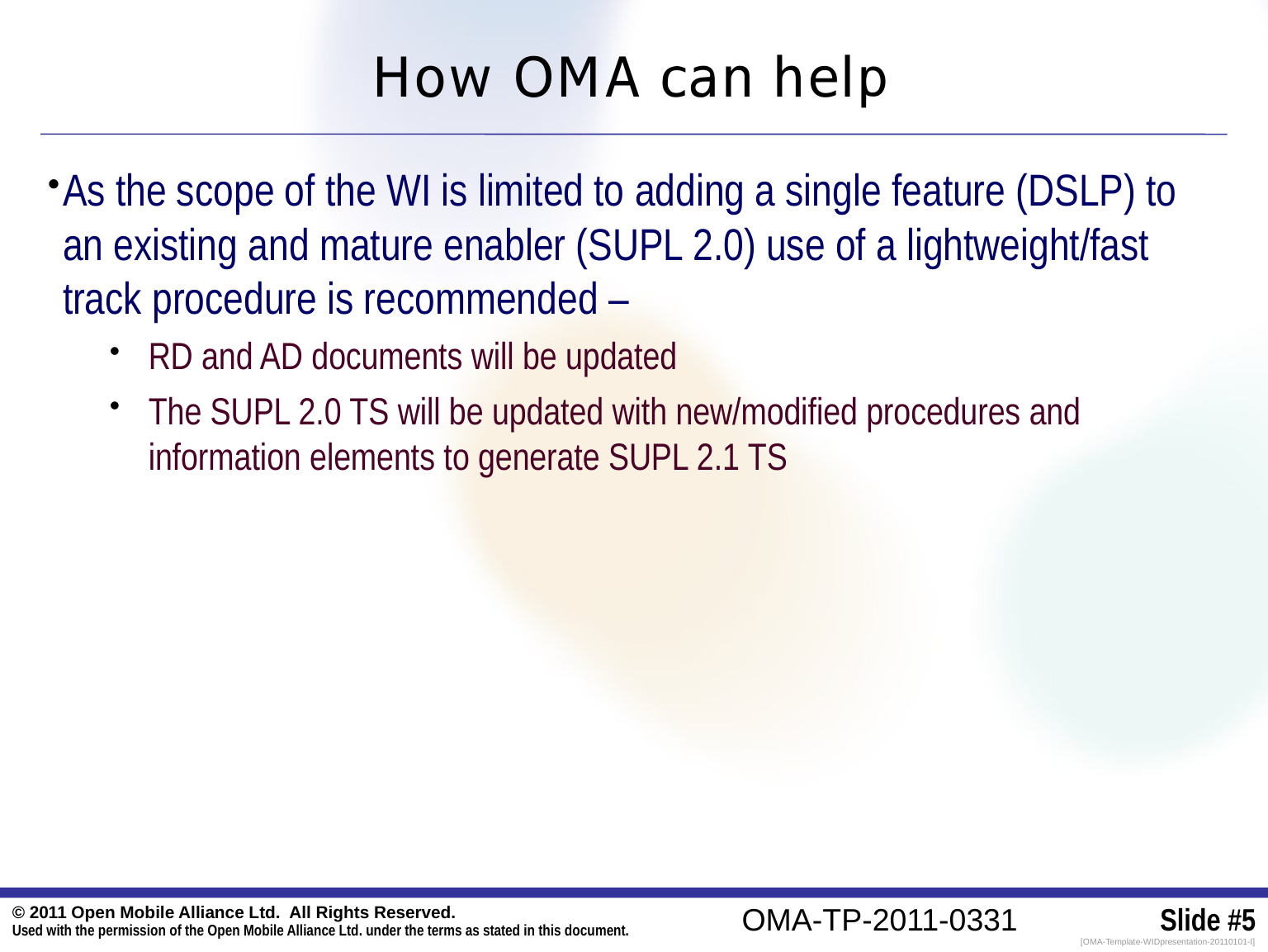

# How OMA can help
As the scope of the WI is limited to adding a single feature (DSLP) to an existing and mature enabler (SUPL 2.0) use of a lightweight/fast track procedure is recommended –
RD and AD documents will be updated
The SUPL 2.0 TS will be updated with new/modified procedures and information elements to generate SUPL 2.1 TS